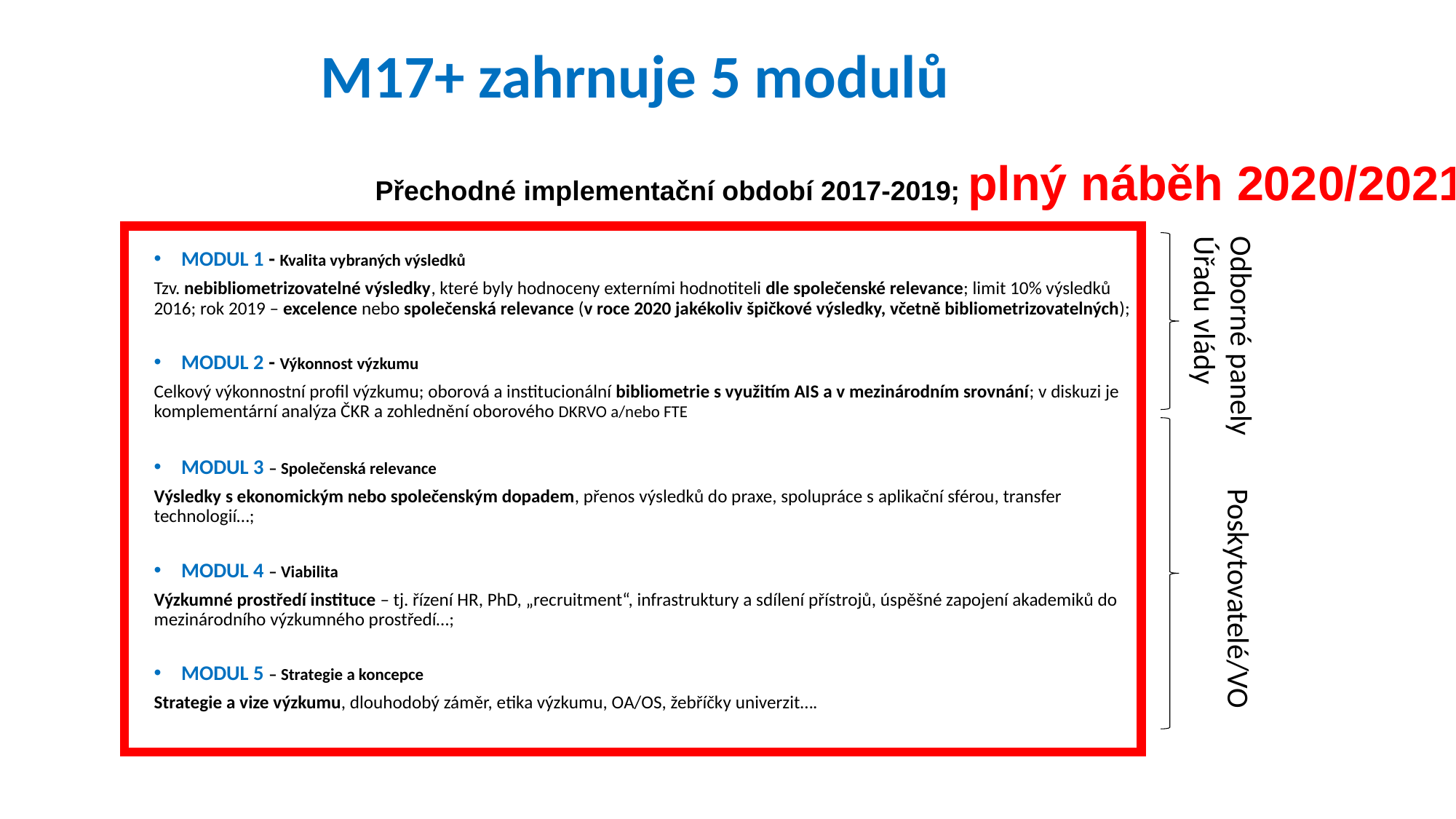

# M17+ zahrnuje 5 modulů
Přechodné implementační období 2017-2019; plný náběh 2020/2021

Odborné panely Úřadu vlády

MODUL 1 - Kvalita vybraných výsledků
Tzv. nebibliometrizovatelné výsledky, které byly hodnoceny externími hodnotiteli dle společenské relevance; limit 10% výsledků 2016; rok 2019 – excelence nebo společenská relevance (v roce 2020 jakékoliv špičkové výsledky, včetně bibliometrizovatelných);

MODUL 2 - Výkonnost výzkumu
Celkový výkonnostní profil výzkumu; oborová a institucionální bibliometrie s využitím AIS a v mezinárodním srovnání; v diskuzi je komplementární analýza ČKR a zohlednění oborového DKRVO a/nebo FTE

MODUL 3 – Společenská relevance
Výsledky s ekonomickým nebo společenským dopadem, přenos výsledků do praxe, spolupráce s aplikační sférou, transfer technologií…;

MODUL 4 – Viabilita
Výzkumné prostředí instituce – tj. řízení HR, PhD, „recruitment“, infrastruktury a sdílení přístrojů, úspěšné zapojení akademiků do mezinárodního výzkumného prostředí…;

MODUL 5 – Strategie a koncepce
Strategie a vize výzkumu, dlouhodobý záměr, etika výzkumu, OA/OS, žebříčky univerzit….

Poskytovatelé/VO